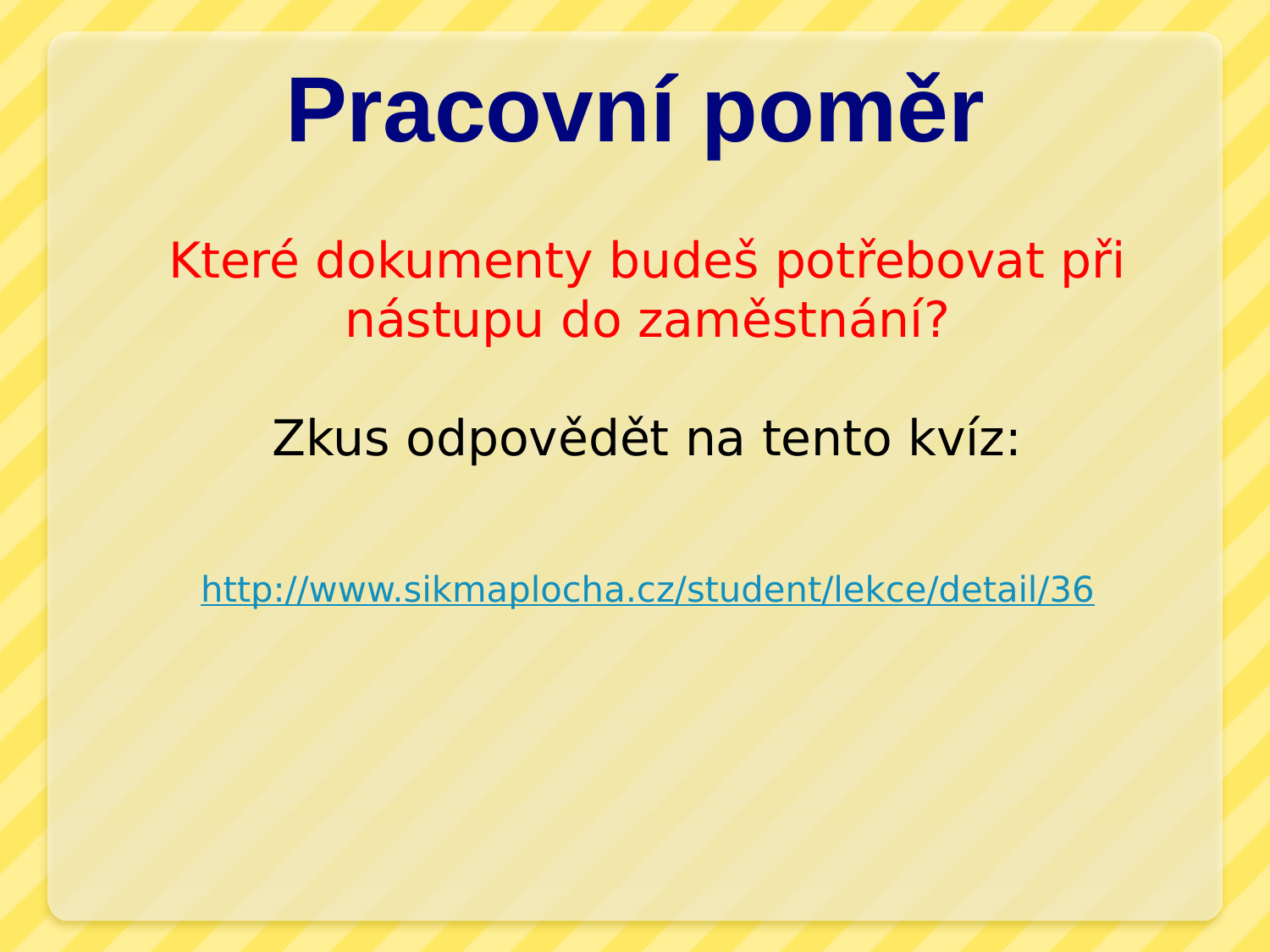

# Pracovní poměr
Které dokumenty budeš potřebovat při nástupu do zaměstnání?

Zkus odpovědět na tento kvíz:

http://www.sikmaplocha.cz/student/lekce/detail/36